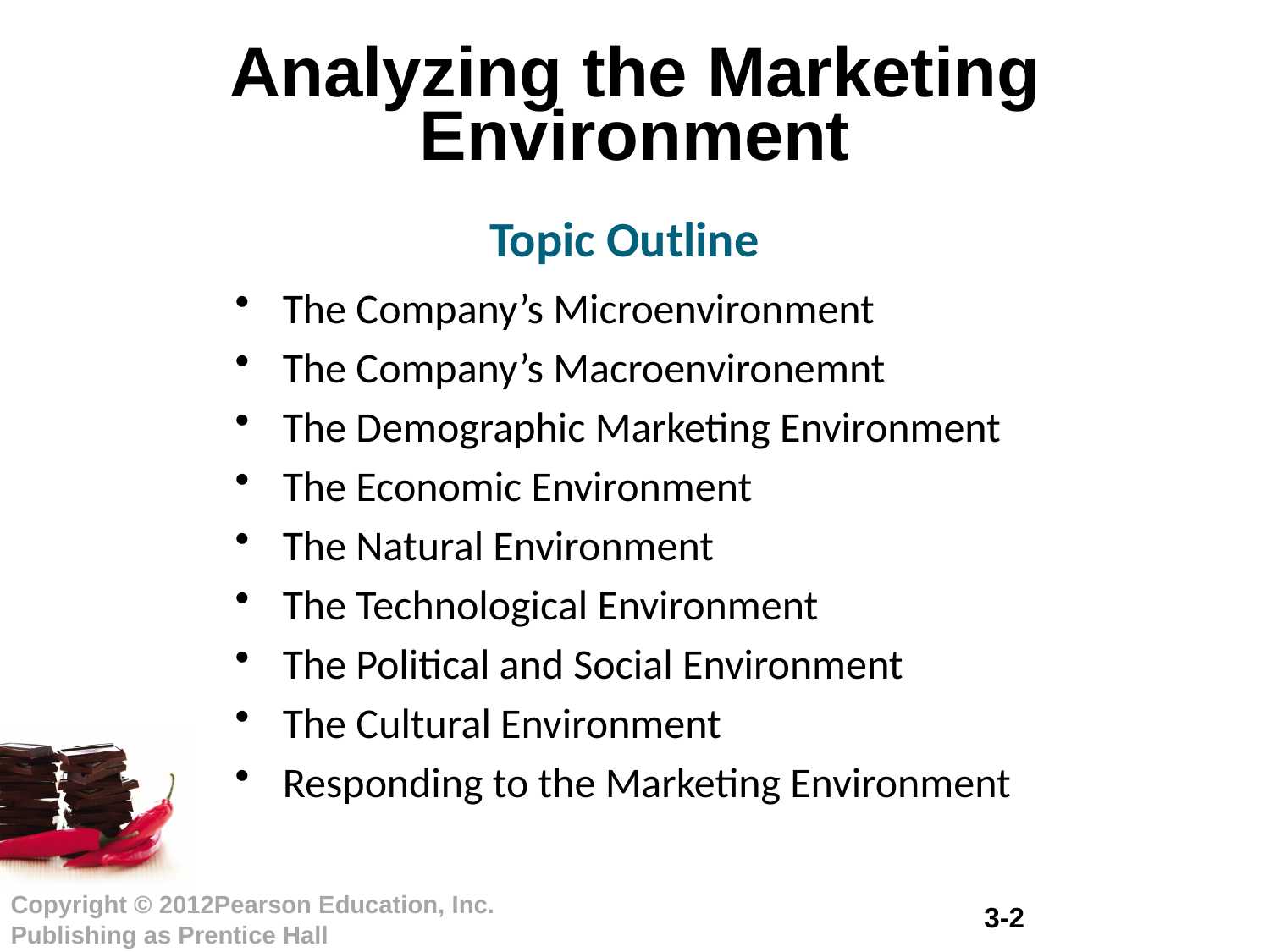

# Analyzing the Marketing Environment
Topic Outline
The Company’s Microenvironment
The Company’s Macroenvironemnt
The Demographic Marketing Environment
The Economic Environment
The Natural Environment
The Technological Environment
The Political and Social Environment
The Cultural Environment
Responding to the Marketing Environment